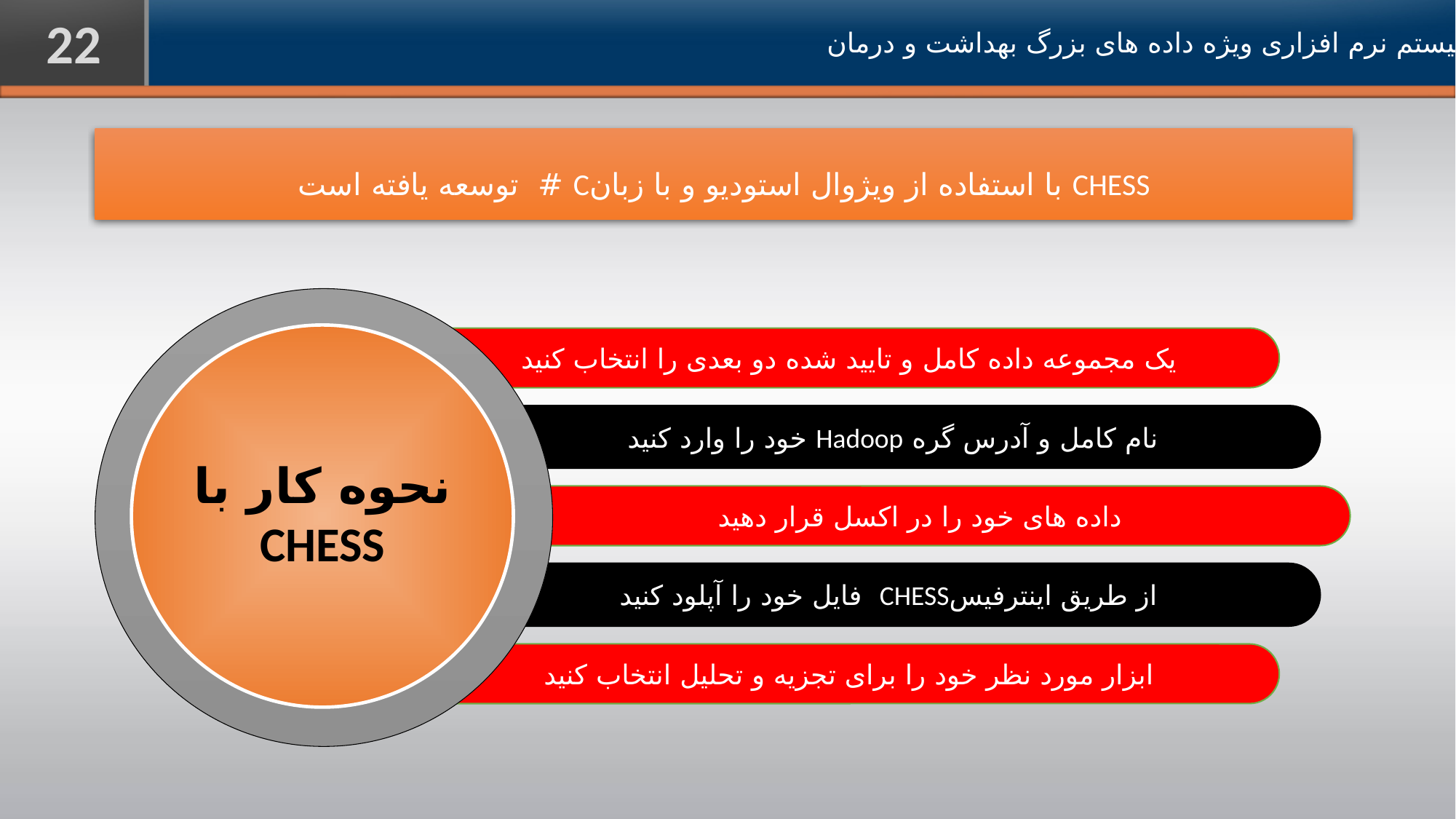

22
سیستم نرم افزاری ویژه داده های بزرگ بهداشت و درمان
CHESS با استفاده از ویژوال استودیو و با زبانC #  توسعه یافته است

یک مجموعه داده کامل و تایید شده دو بعدی را انتخاب کنید
نام کامل و آدرس گره Hadoop خود را وارد کنید
نحوه کار با
CHESS

داده های خود را در اکسل قرار دهید
از طریق اینترفیسCHESS  فایل خود را آپلود کنید
ابزار مورد نظر خود را برای تجزیه و تحلیل انتخاب کنید